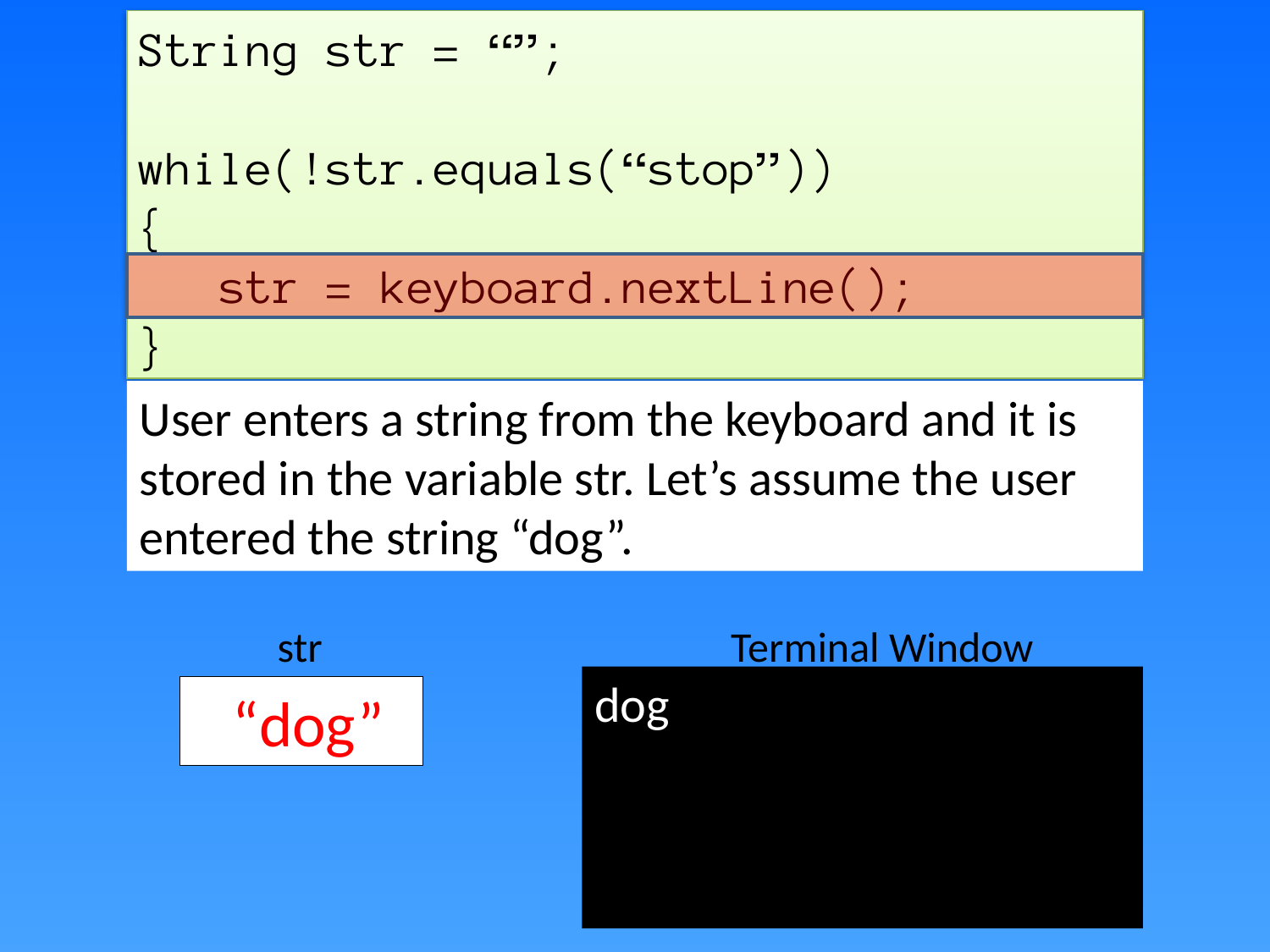

String str = “”;

while(!str.equals(“stop”))
{
   str = keyboard.nextLine();
}

User enters a string from the keyboard and it is stored in the variable str. Let’s assume the user entered the string “dog”.
str
Terminal Window
dog

 “dog”